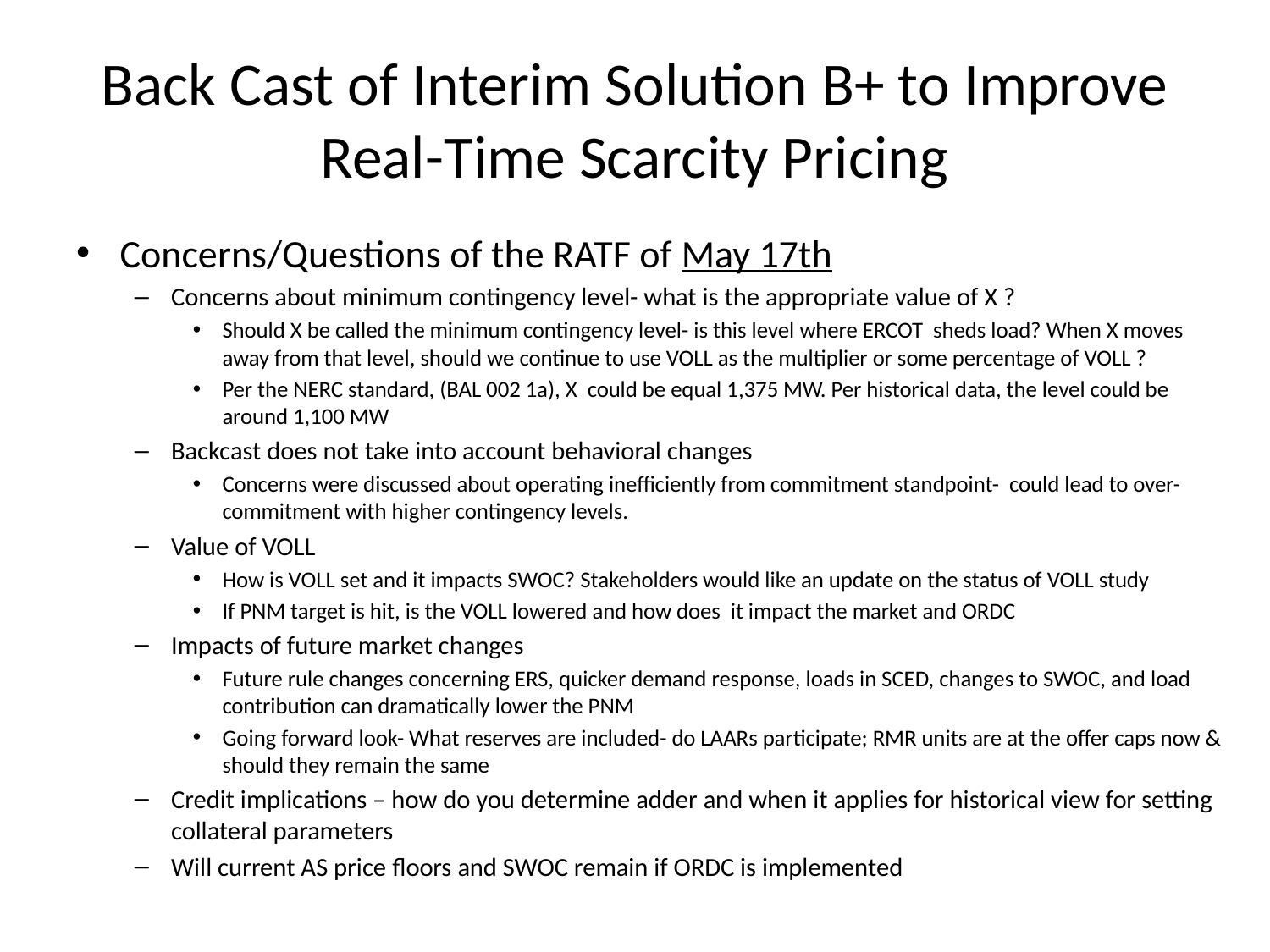

# Back Cast of Interim Solution B+ to Improve Real-Time Scarcity Pricing
Concerns/Questions of the RATF of May 17th
Concerns about minimum contingency level- what is the appropriate value of X ?
Should X be called the minimum contingency level- is this level where ERCOT  sheds load? When X moves away from that level, should we continue to use VOLL as the multiplier or some percentage of VOLL ?
Per the NERC standard, (BAL 002 1a), X  could be equal 1,375 MW. Per historical data, the level could be around 1,100 MW
Backcast does not take into account behavioral changes
Concerns were discussed about operating inefficiently from commitment standpoint-  could lead to over-commitment with higher contingency levels.
Value of VOLL
How is VOLL set and it impacts SWOC? Stakeholders would like an update on the status of VOLL study
If PNM target is hit, is the VOLL lowered and how does  it impact the market and ORDC
Impacts of future market changes
Future rule changes concerning ERS, quicker demand response, loads in SCED, changes to SWOC, and load contribution can dramatically lower the PNM
Going forward look- What reserves are included- do LAARs participate; RMR units are at the offer caps now & should they remain the same
Credit implications – how do you determine adder and when it applies for historical view for setting collateral parameters
Will current AS price floors and SWOC remain if ORDC is implemented